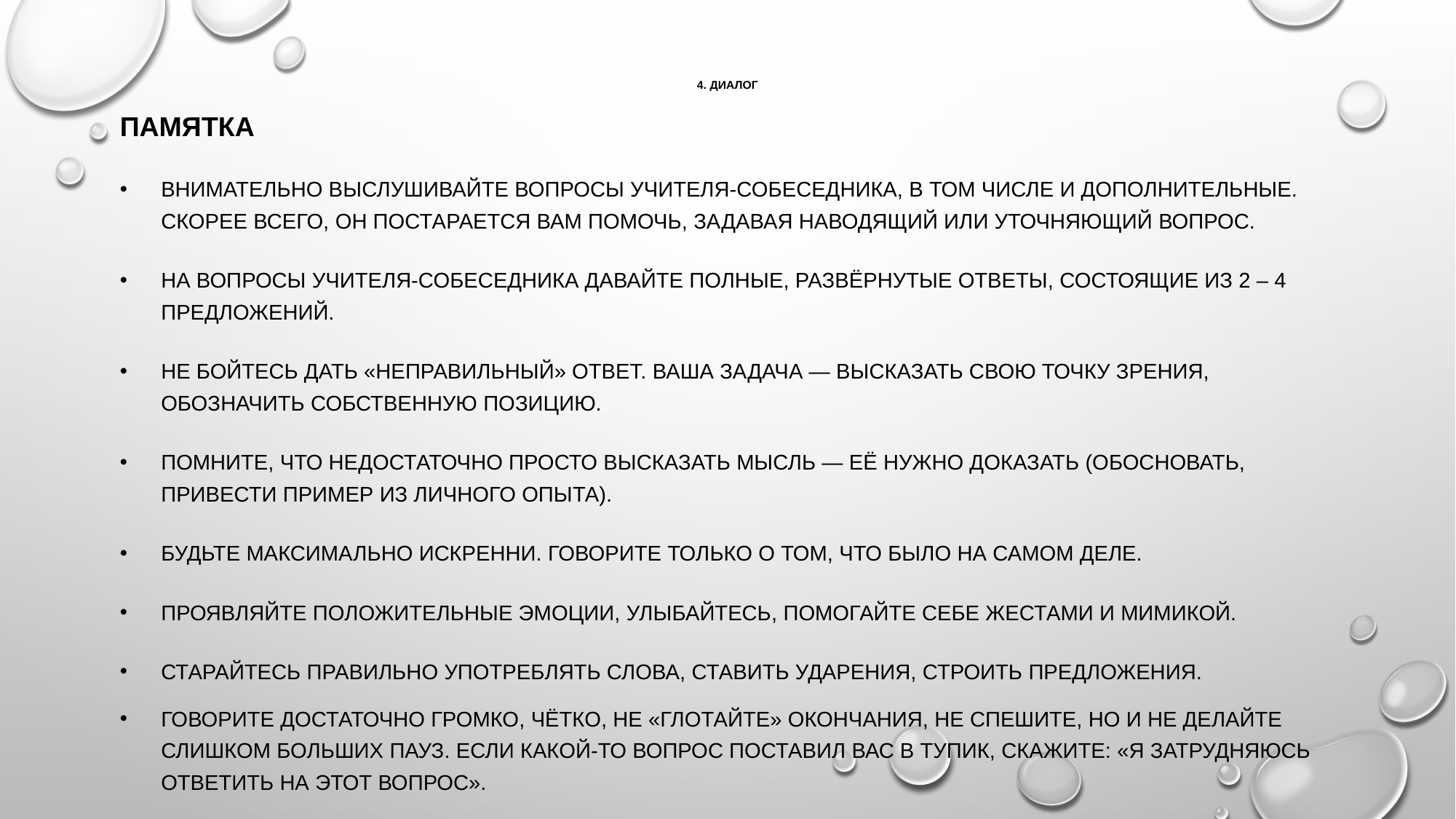

# 4. Диалог
Памятка
Внимательно выслушивайте вопросы учителя-собеседника, в том числе и дополнительные. Скорее всего, он постарается вам помочь, задавая наводящий или уточняющий вопрос.
На вопросы учителя-собеседника давайте полные, развёрнутые ответы, состоящие из 2 – 4 предложений.
Не бойтесь дать «неправильный» ответ. Ваша задача — высказать свою точку зрения, обозначить собственную позицию.
Помните, что недостаточно просто высказать мысль — её нужно доказать (обосновать, привести пример из личного опыта).
Будьте максимально искренни. Говорите только о том, что было на самом деле.
Проявляйте положительные эмоции, улыбайтесь, помогайте себе жестами и мимикой.
Старайтесь правильно употреблять слова, ставить ударения, строить предложения.
Говорите достаточно громко, чётко, не «глотайте» окончания, не спешите, но и не делайте слишком больших пауз. Если какой-то вопрос поставил вас в тупик, скажите: «Я затрудняюсь ответить на этот вопрос».